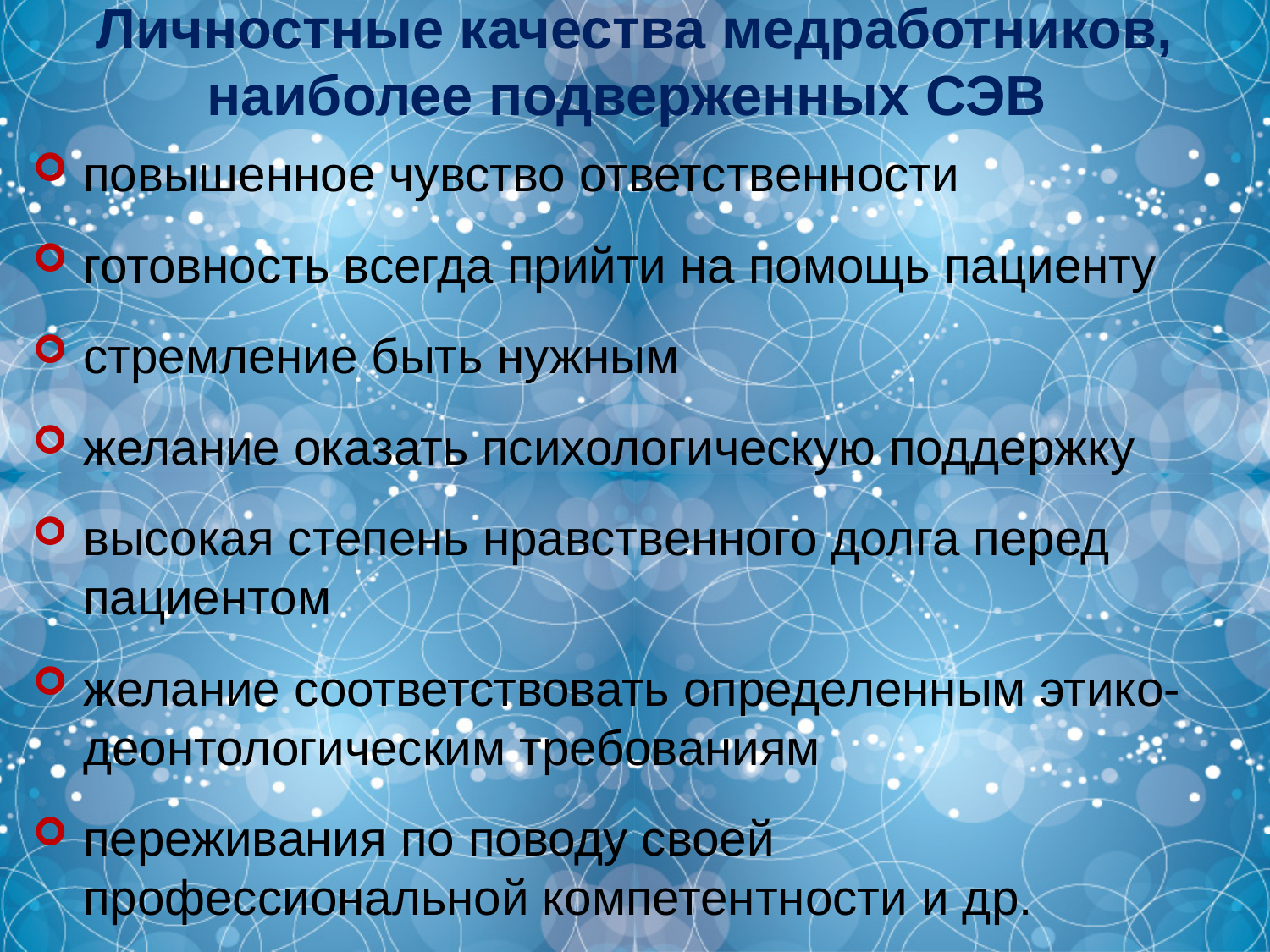

Личностные качества медработников, наиболее подверженных СЭВ
повышенное чувство ответственности
готовность всегда прийти на помощь пациенту
стремление быть нужным
желание оказать психологическую поддержку
высокая степень нравственного долга перед пациентом
желание соответствовать определенным этико-деонтологическим требованиям
переживания по поводу своей профессиональной компетентности и др.